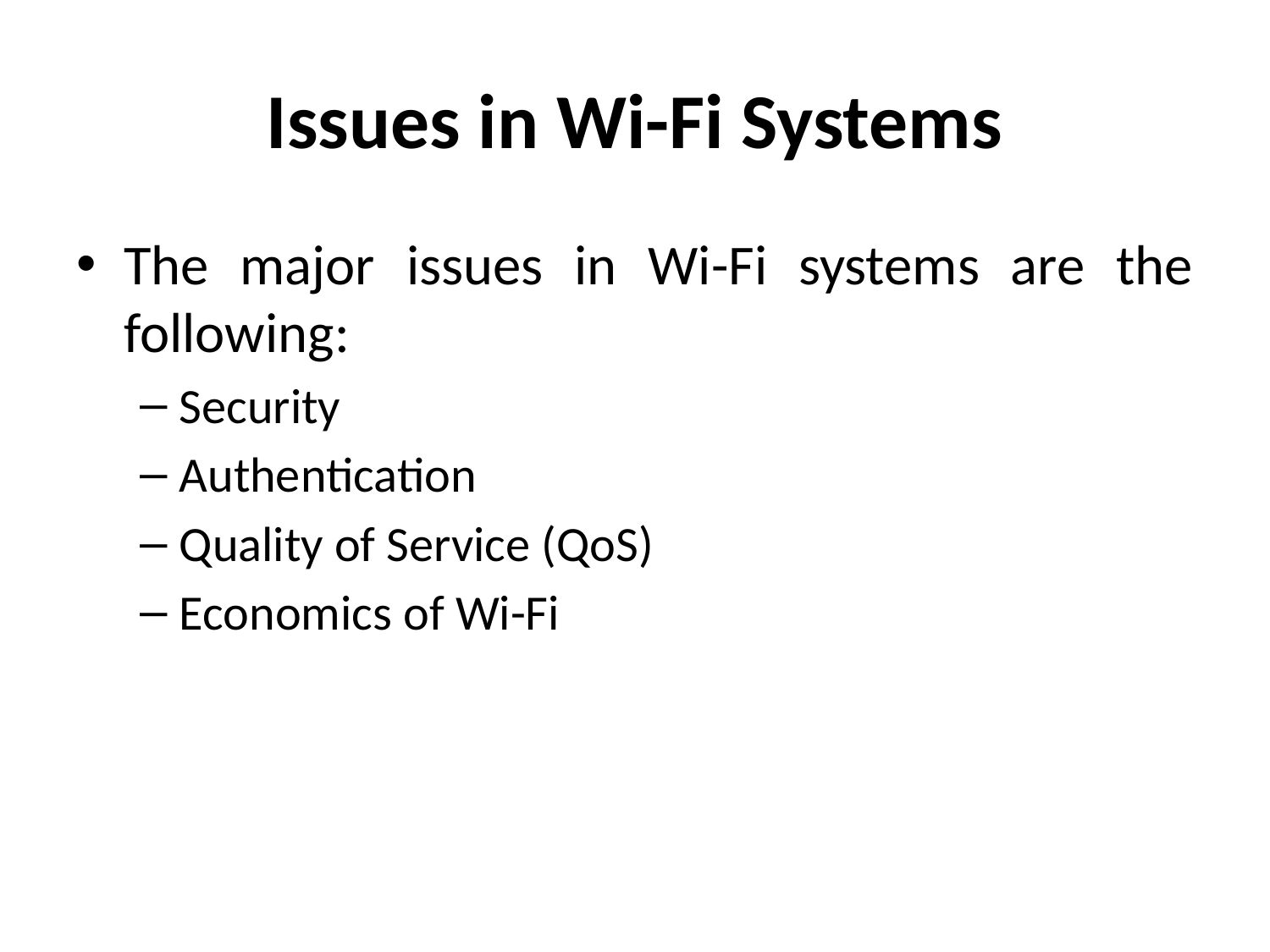

# Issues in Wi-Fi Systems
The major issues in Wi-Fi systems are the following:
Security
Authentication
Quality of Service (QoS)
Economics of Wi-Fi